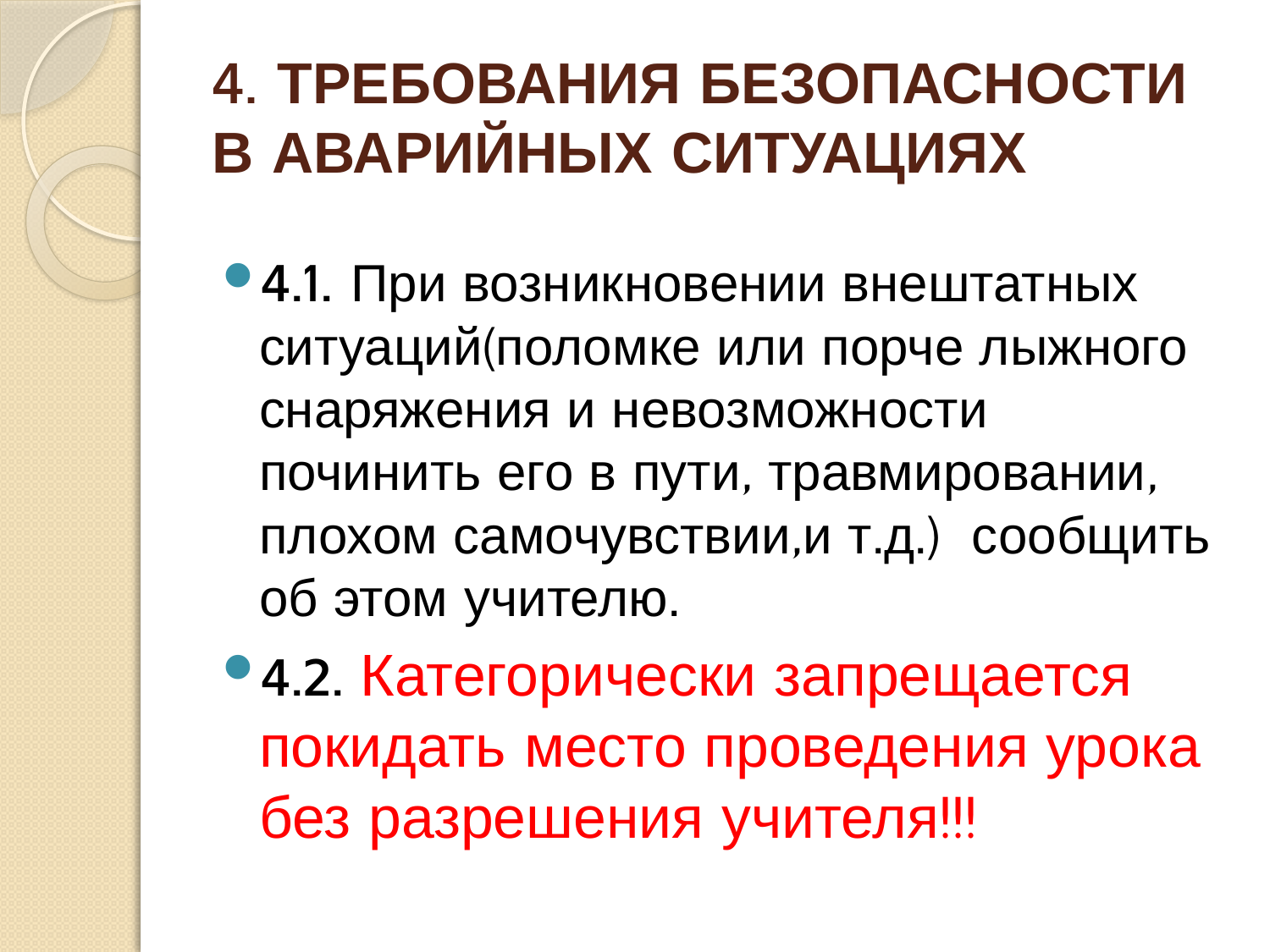

# 4. ТРЕБОВАНИЯ БЕЗОПАСНОСТИ В АВАРИЙНЫХ СИТУАЦИЯХ
4.1. При возникновении внештатных ситуаций(поломке или порче лыжного снаряжения и невозможности  починить его в пути, травмировании, плохом самочувствии,и т.д.)  сообщить об этом учителю.
4.2. Категорически запрещается покидать место проведения урока без разрешения учителя!!!